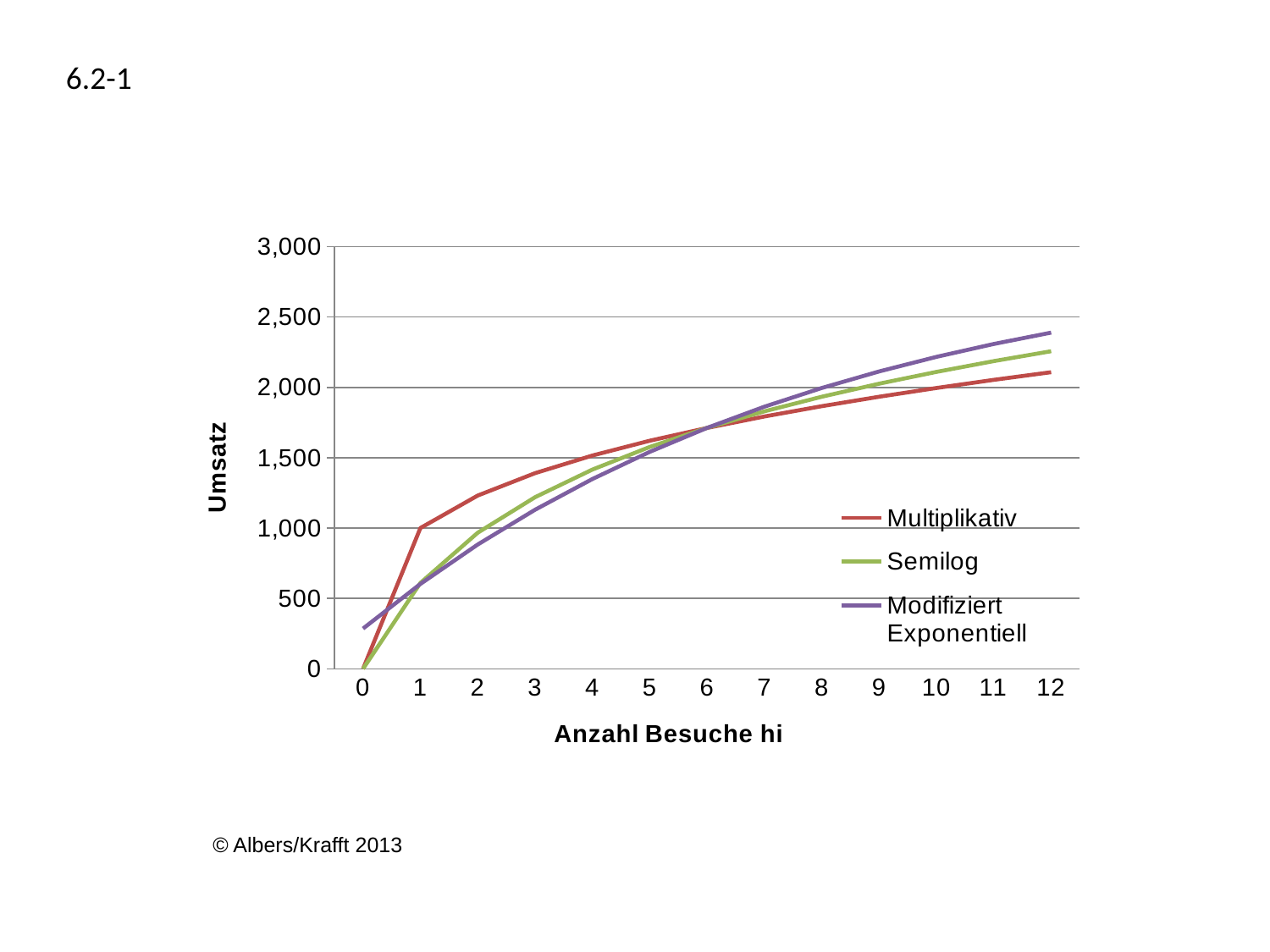

6.2-1

### Chart

| Category | Multiplikativ | Semilog | Modifiziert Exponentiell |
|---|---|---|---|
| 0 | 0.0 | 0.0 | 285.4877458921214 |
| 1 | 1000.0 | 609.8267046851411 | 602.6626631440909 |
| 2 | 1231.144413344909 | 966.5524588643024 | 882.7775420847454 |
| 3 | 1390.389170315902 | 1219.653409370281 | 1130.162631939125 |
| 4 | 1515.716566510398 | 1415.973758621008 | 1348.642217578073 |
| 5 | 1620.656596692763 | 1576.379163549444 | 1541.593738500653 |
| 6 | 1711.769859409713 | 1712.000001 | 1712.000000108355 |
| 7 | 1792.789962520997 | 1829.48011405542 | 1862.495284396705 |
| 8 | 1866.065983073615 | 1933.104917728607 | 1995.406072881536 |
| 9 | 1933.182044931755 | 2025.80046330615 | 2112.787011288957 |
| 10 | 1995.26231496888 | 2109.653784077167 | 2216.452671981207 |
| 11 | 2053.136413658844 | 2186.205868234586 | 2308.00560512831 |
| 12 | 2107.435899344471 | 2256.626959199979 | 2388.86111226416 |
© Albers/Krafft 2013